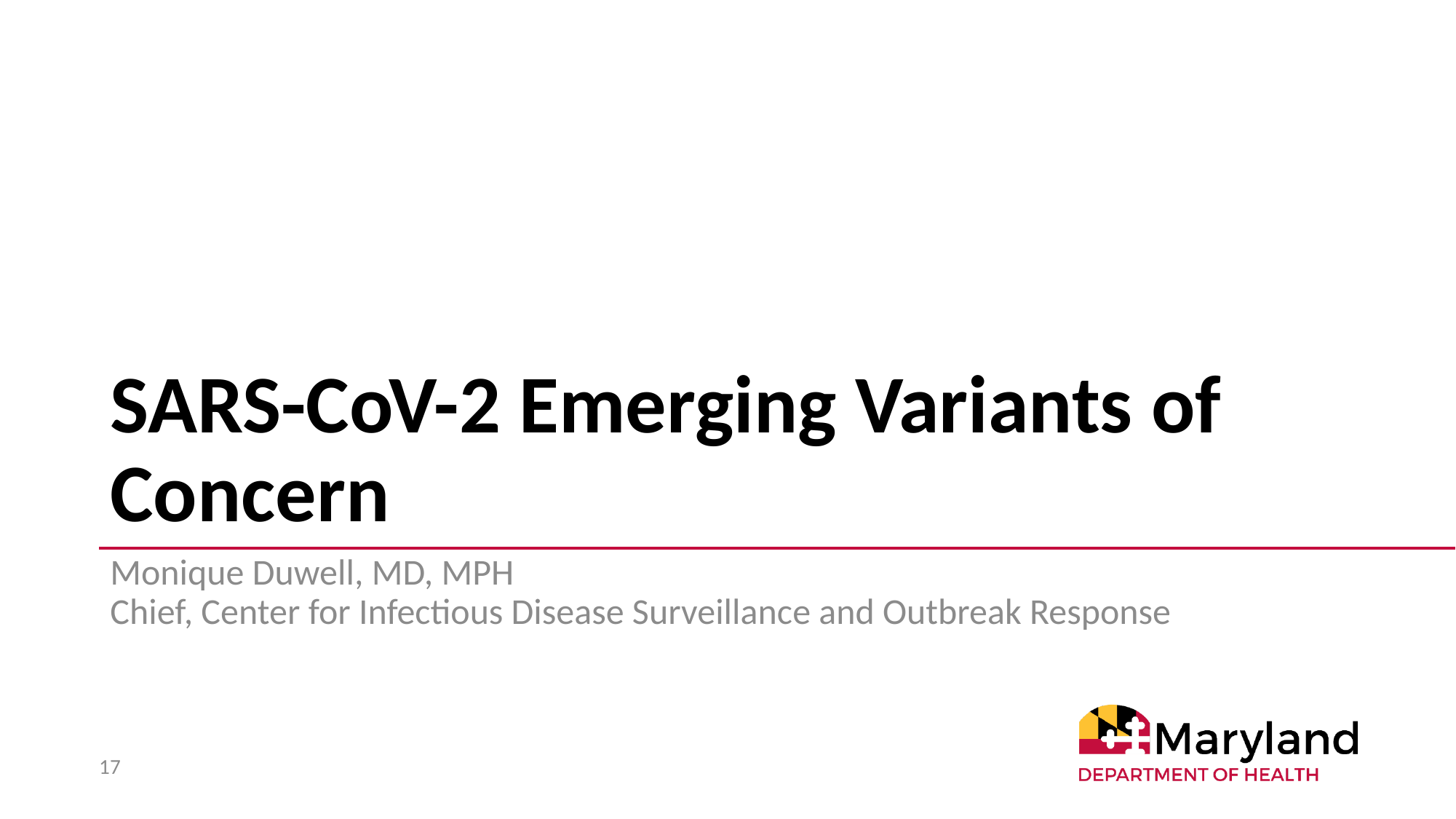

# SARS-CoV-2 Emerging Variants of Concern
Monique Duwell, MD, MPH
Chief, Center for Infectious Disease Surveillance and Outbreak Response
17